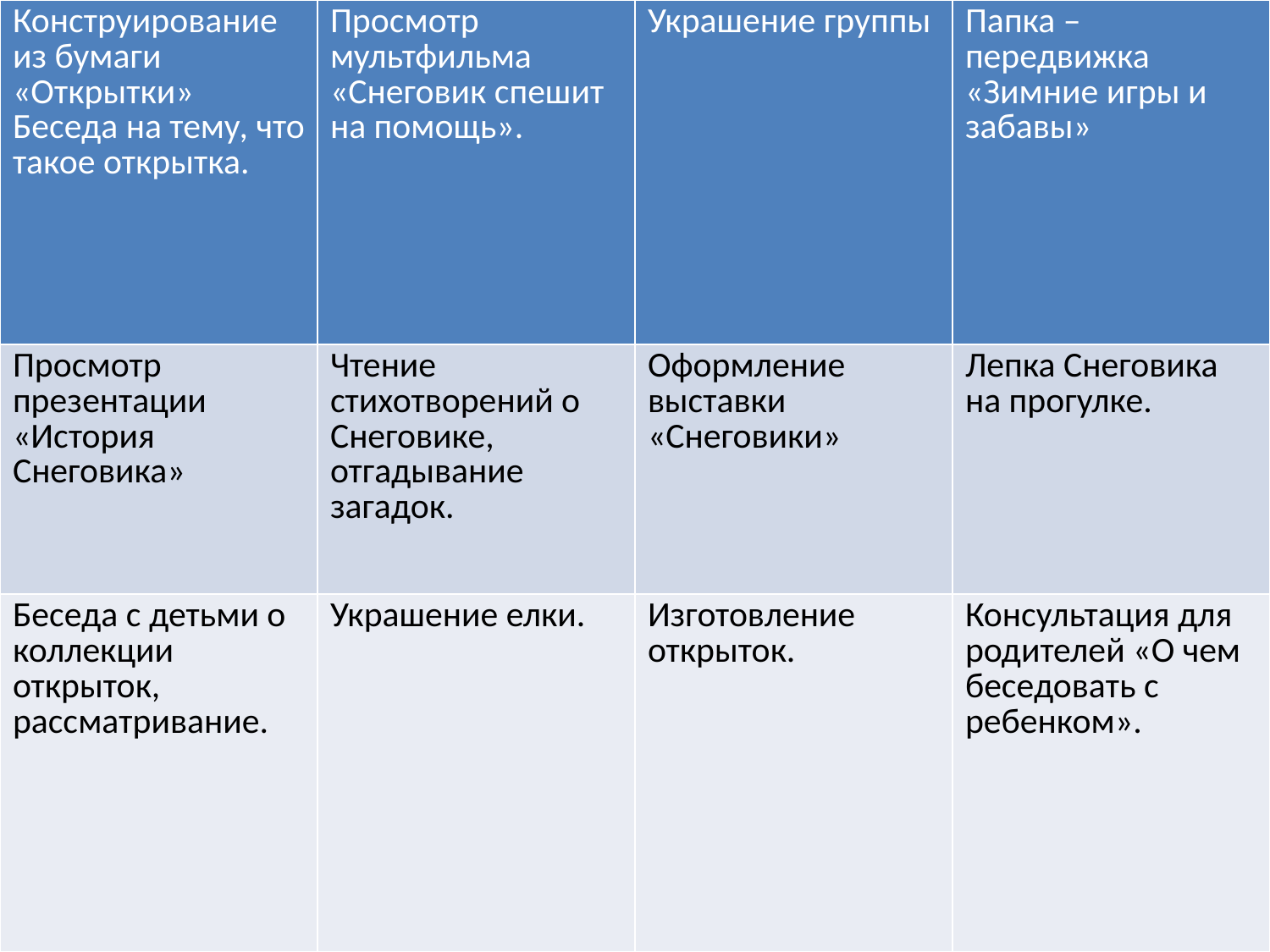

| Конструирование из бумаги «Открытки» Беседа на тему, что такое открытка. | Просмотр мультфильма «Снеговик спешит на помощь». | Украшение группы | Папка – передвижка «Зимние игры и забавы» |
| --- | --- | --- | --- |
| Просмотр презентации «История Снеговика» | Чтение стихотворений о Снеговике, отгадывание загадок. | Оформление выставки «Снеговики» | Лепка Снеговика на прогулке. |
| Беседа с детьми о коллекции открыток, рассматривание. | Украшение елки. | Изготовление открыток. | Консультация для родителей «О чем беседовать с ребенком». |
#